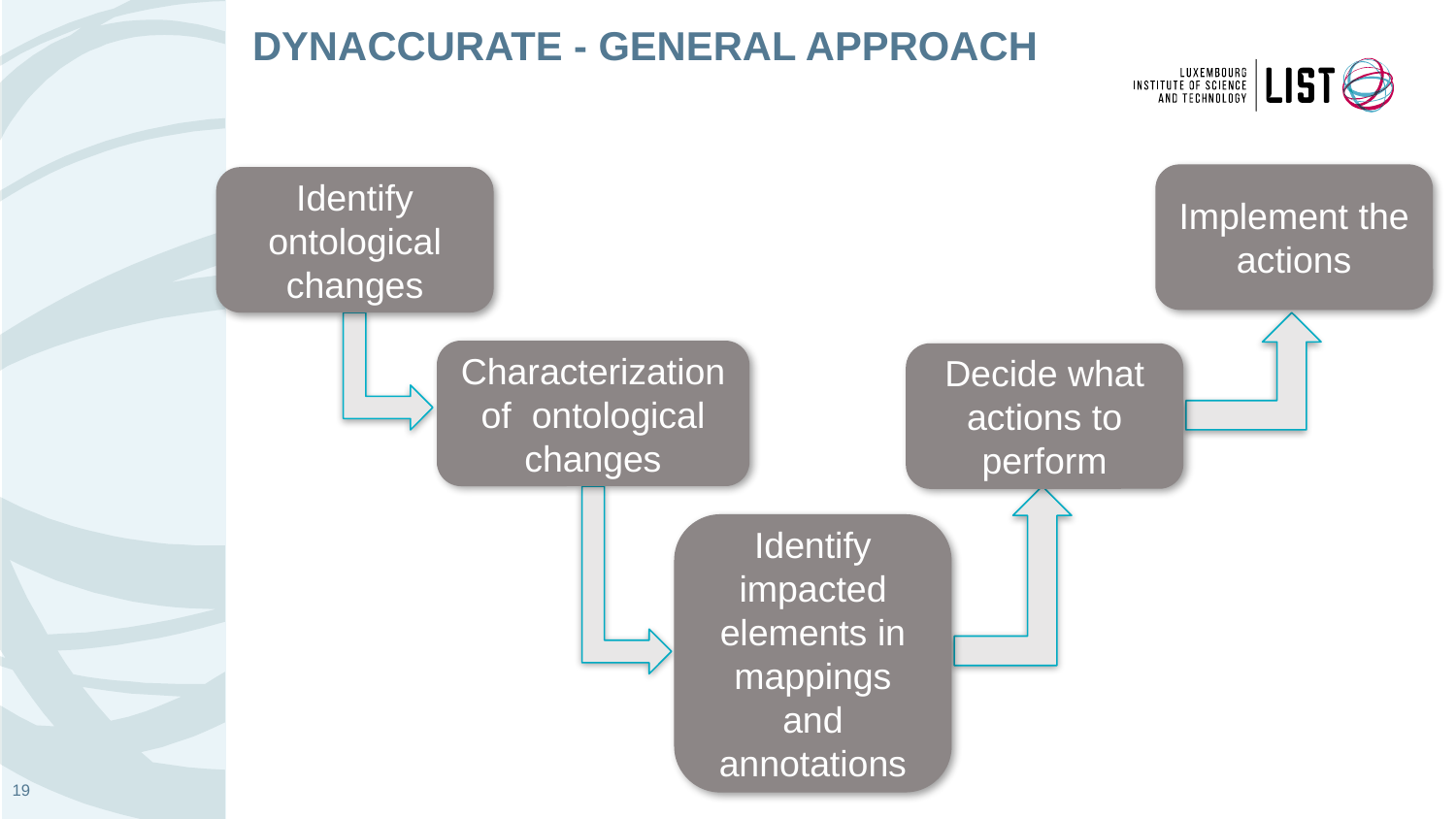

# DYNACCURATE - General approach
Implement the actions
Identify ontological changes

Characterization of  ontological changes
Decide what actions to perform

Identify impacted elements in mappings and annotations

19